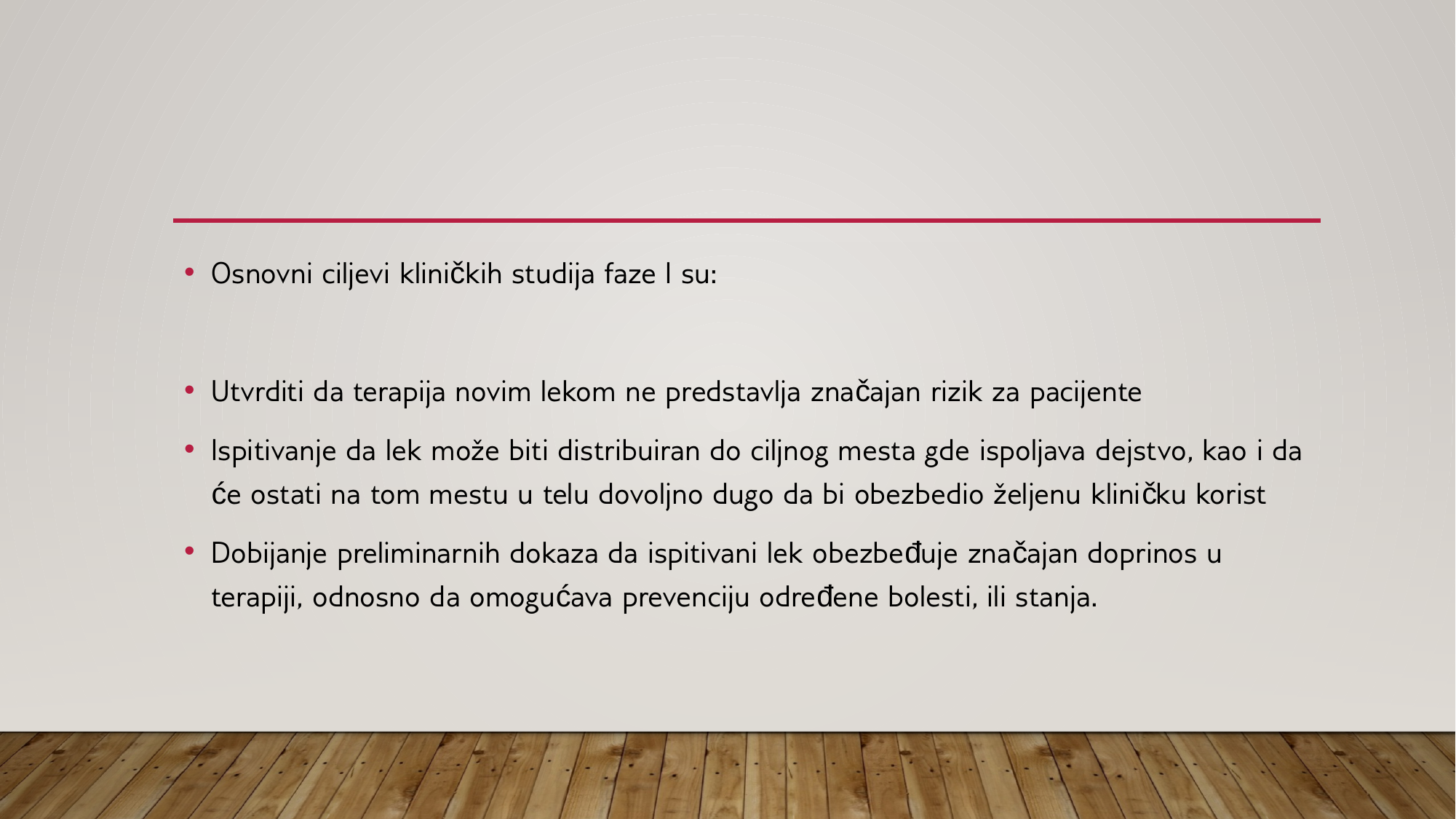

#
Osnovni ciljevi kliničkih studija faze I su:

Utvrditi da terapija novim lekom ne predstavlja značajan rizik za pacijente
Ispitivanje da lek može biti distribuiran do ciljnog mesta gde ispoljava dejstvo, kao i da će ostati na tom mestu u telu dovoljno dugo da bi obezbedio željenu kliničku korist
Dobijanje preliminarnih dokaza da ispitivani lek obezbeđuje značajan doprinos u terapiji, odnosno da omogućava prevenciju određene bolesti, ili stanja.